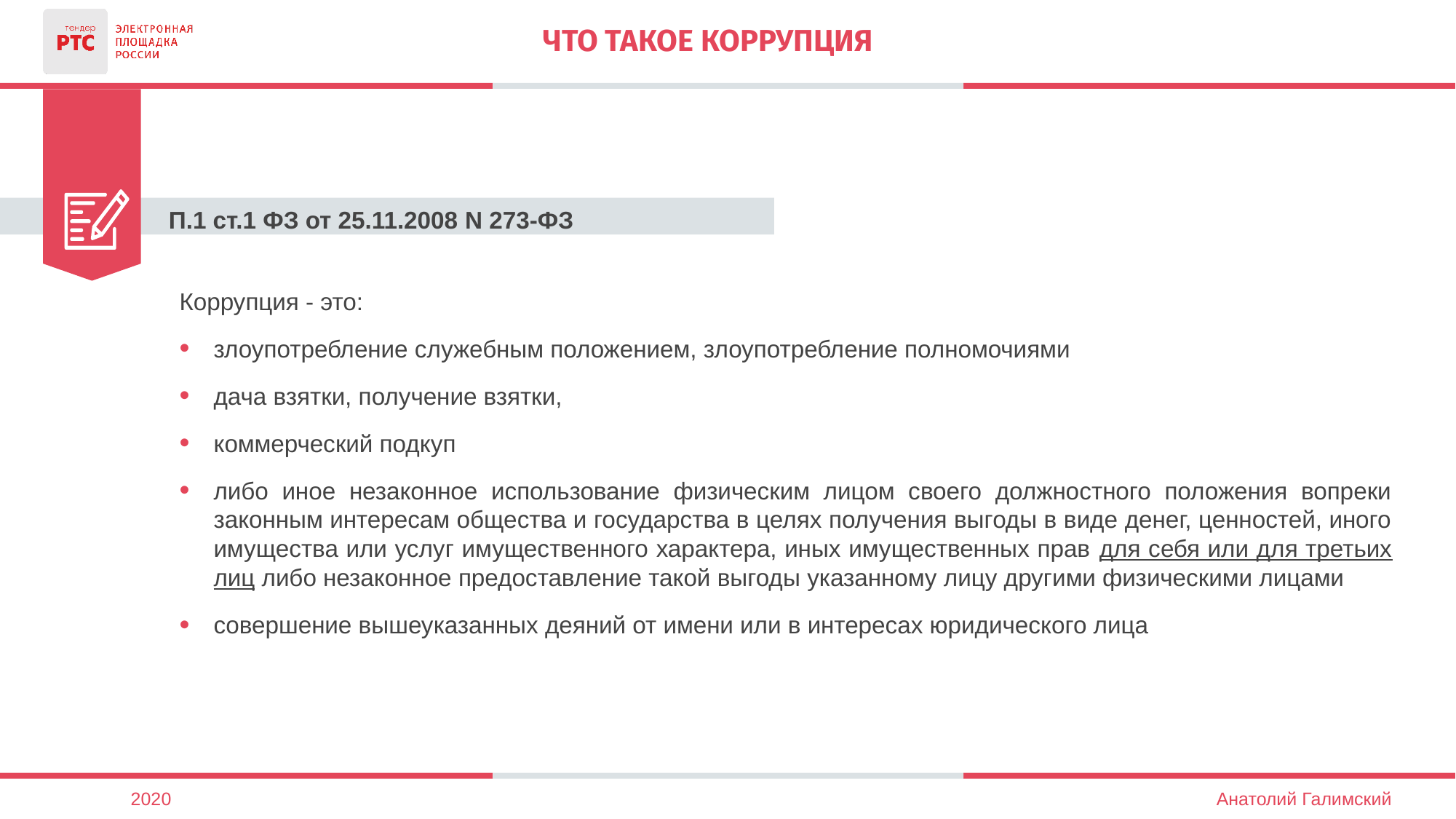

# Что такое коррупция

П.1 ст.1 ФЗ от 25.11.2008 N 273-ФЗ
Коррупция - это:
злоупотребление служебным положением, злоупотребление полномочиями
дача взятки, получение взятки,
коммерческий подкуп
либо иное незаконное использование физическим лицом своего должностного положения вопреки законным интересам общества и государства в целях получения выгоды в виде денег, ценностей, иного имущества или услуг имущественного характера, иных имущественных прав для себя или для третьих лиц либо незаконное предоставление такой выгоды указанному лицу другими физическими лицами
совершение вышеуказанных деяний от имени или в интересах юридического лица
2020
Анатолий Галимский